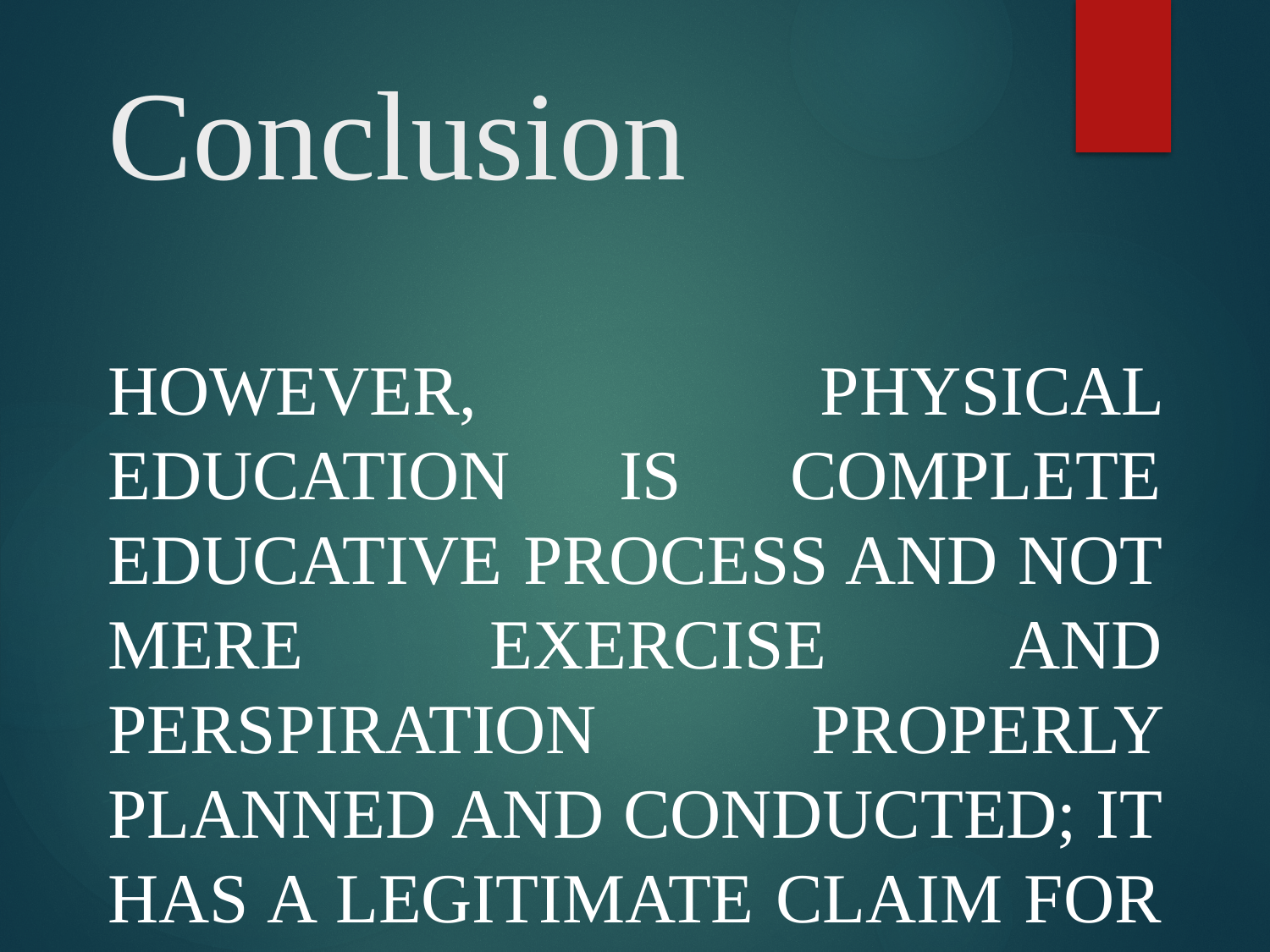

# Conclusion
However, physical education is complete educative process and not mere exercise and perspiration properly planned and conducted; it has a legitimate claim for inclu­sion in the general scheme of education.